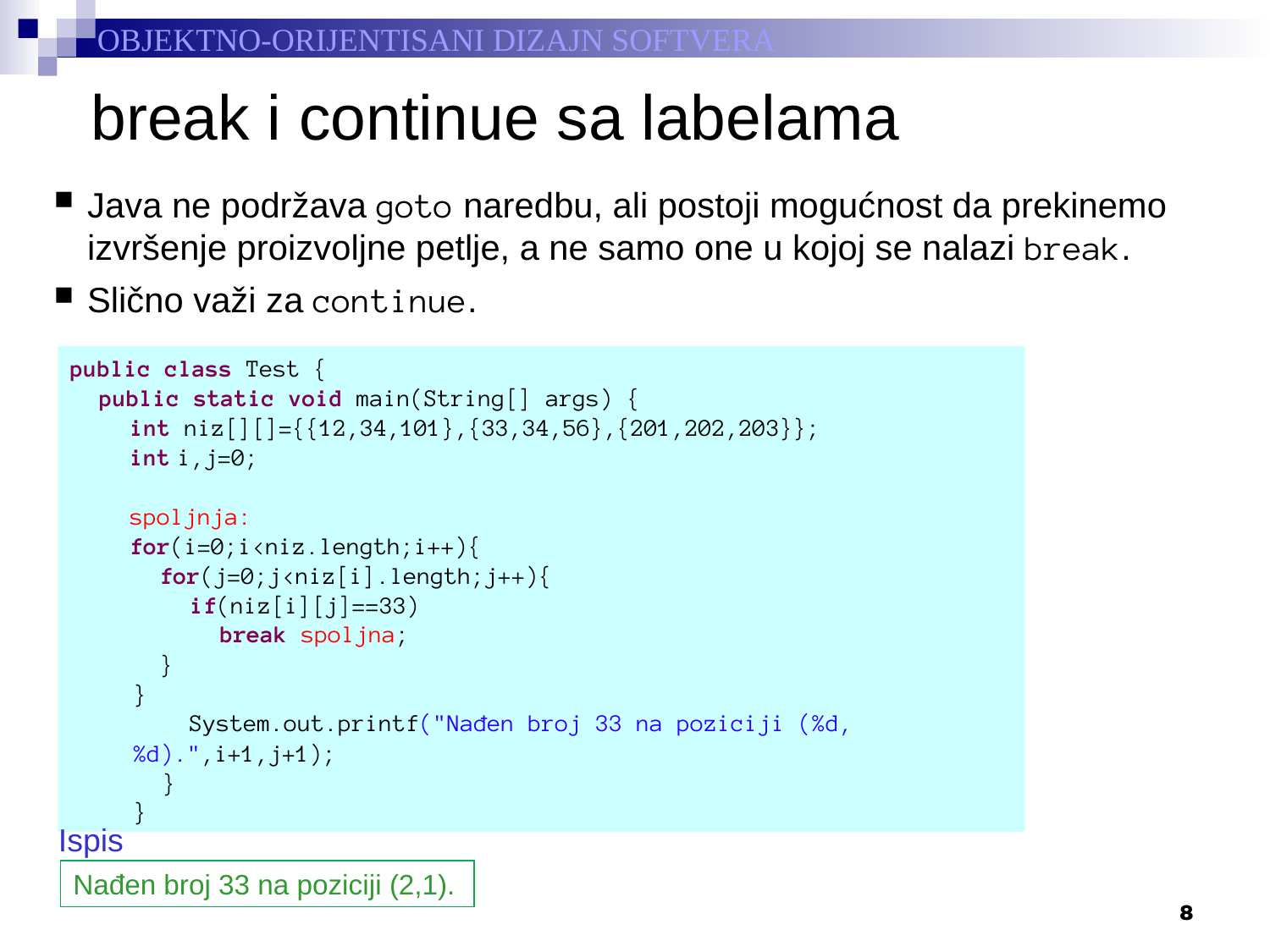

# break i continue sa labelama
Java ne podržava goto naredbu, ali postoji mogućnost da prekinemo izvršenje proizvoljne petlje, a ne samo one u kojoj se nalazi break.
Slično važi za continue.
public class Test {
	public static void main(String[] args) {
		int niz[][]={{12,34,101},{33,34,56},{201,202,203}};
        	int i,j=0;

		spoljnja:
        	for(i=0;i<niz.length;i++){
            	for(j=0;j<niz[i].length;j++){
                	if(niz[i][j]==33)
					break spoljna;
			}
}
        System.out.printf("Nađen broj 33 na poziciji (%d,%d).",i+1,j+1);
	}
}
Ispis
	Nađen broj 33 na poziciji (2,1).
8